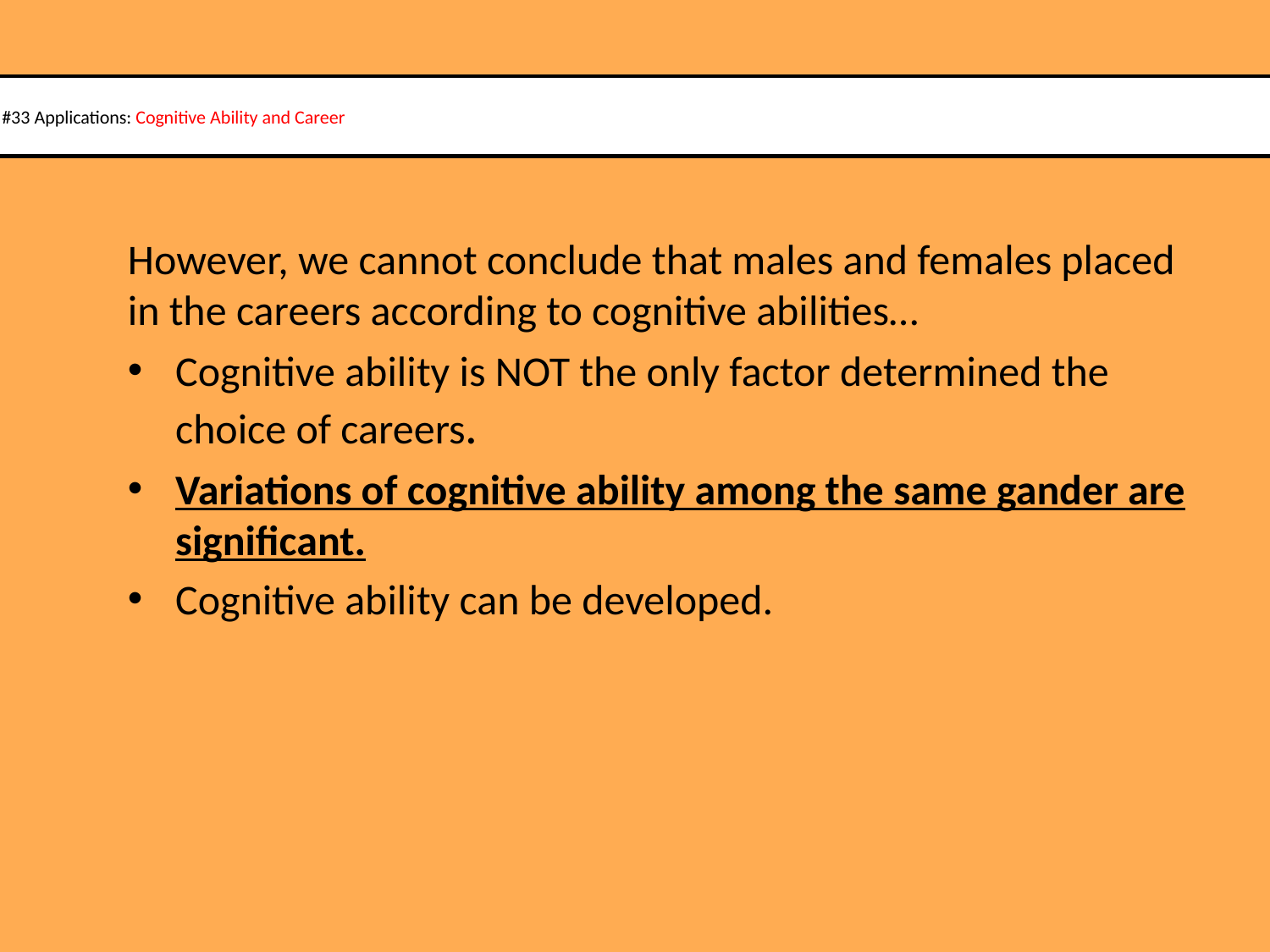

# #33 Applications: Cognitive Ability and Career
However, we cannot conclude that males and females placed in the careers according to cognitive abilities…
Cognitive ability is NOT the only factor determined the choice of careers.
Variations of cognitive ability among the same gander are significant.
Cognitive ability can be developed.